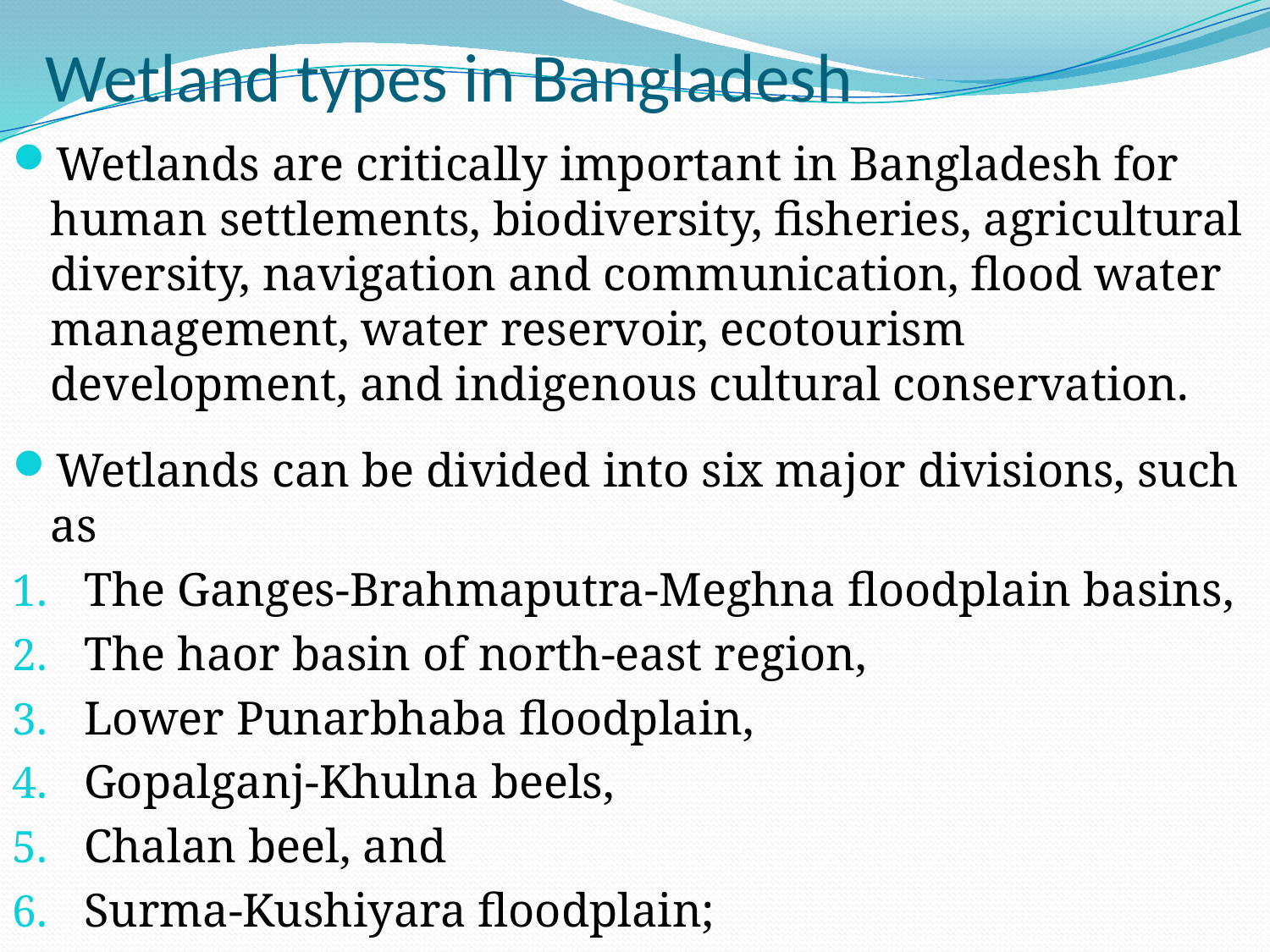

Wetland types in Bangladesh
Wetlands are critically important in Bangladesh for human settlements, biodiversity, fisheries, agricultural diversity, navigation and communication, flood water management, water reservoir, ecotourism development, and indigenous cultural conservation.

Wetlands can be divided into six major divisions, such as
The Ganges-Brahmaputra-Meghna floodplain basins,
The haor basin of north-east region,
Lower Punarbhaba floodplain,
Gopalganj-Khulna beels,
Chalan beel, and
Surma-Kushiyara floodplain;